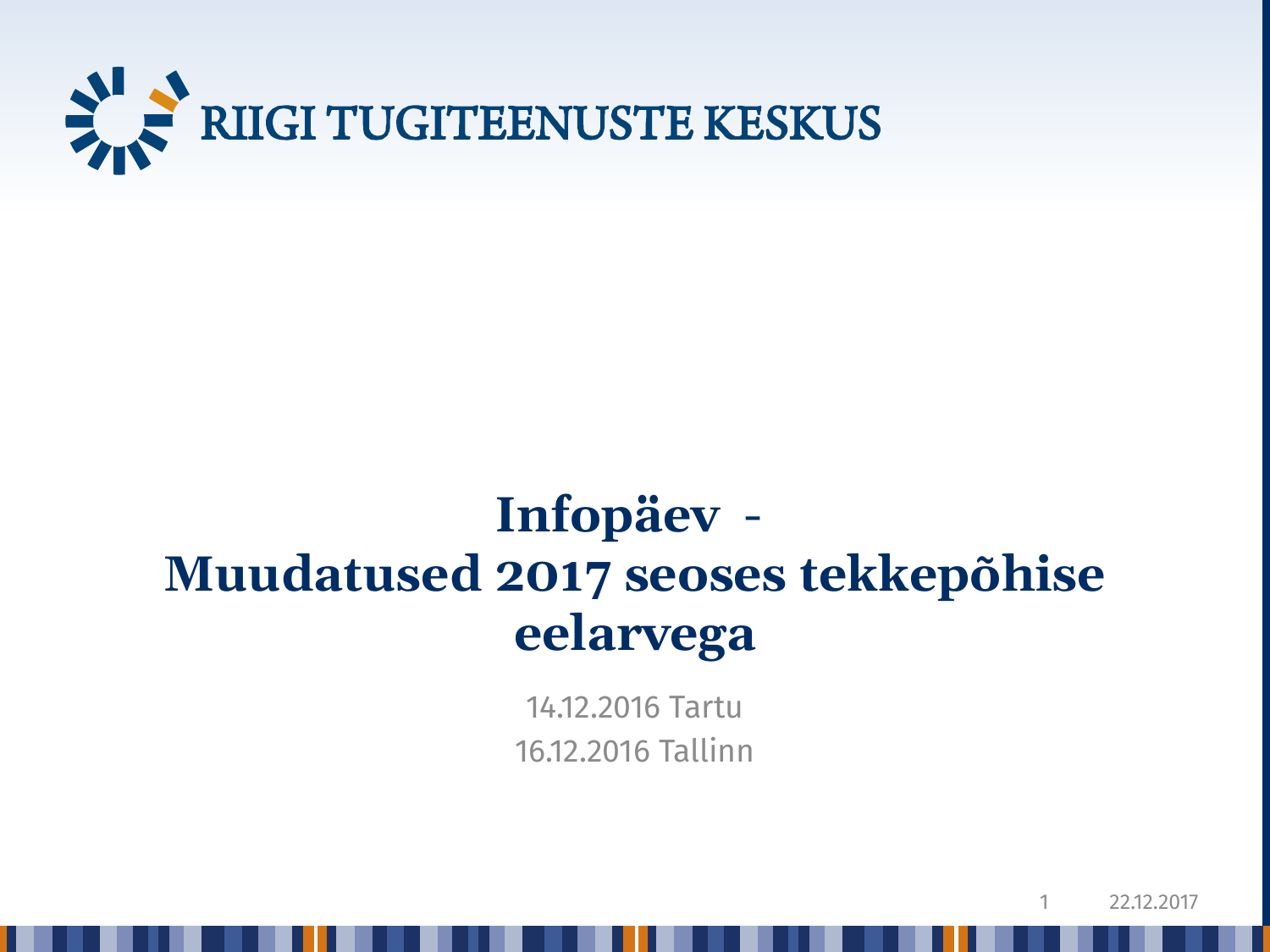

# Infopäev  - Muudatused 2017 seoses tekkepõhise eelarvega
14.12.2016 Tartu
16.12.2016 Tallinn
1
22.12.2017